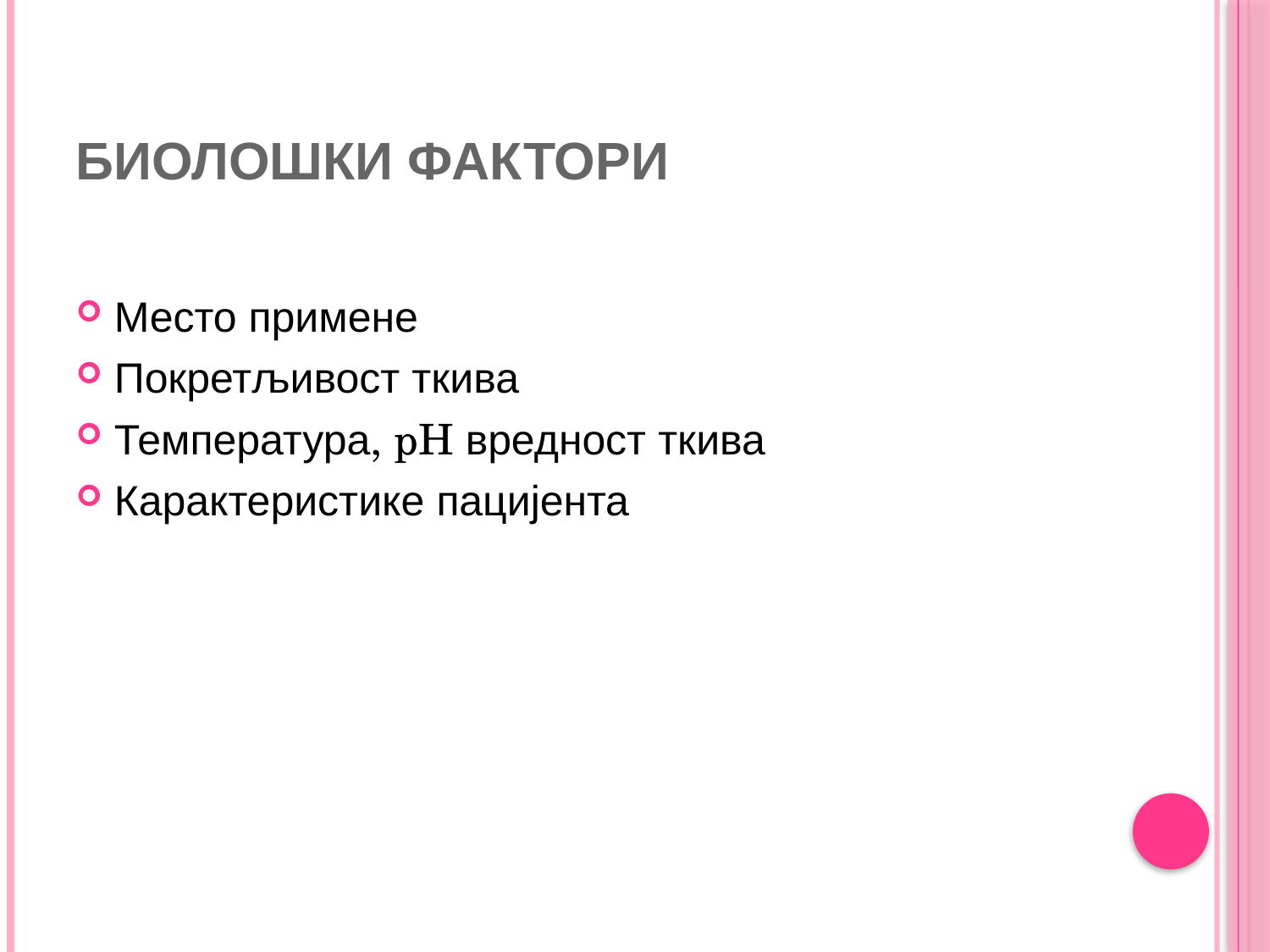

# Биолошки фактори

Место примене
Покретљивост ткива
Температура, pH вредност ткива
Карактеристике пацијента